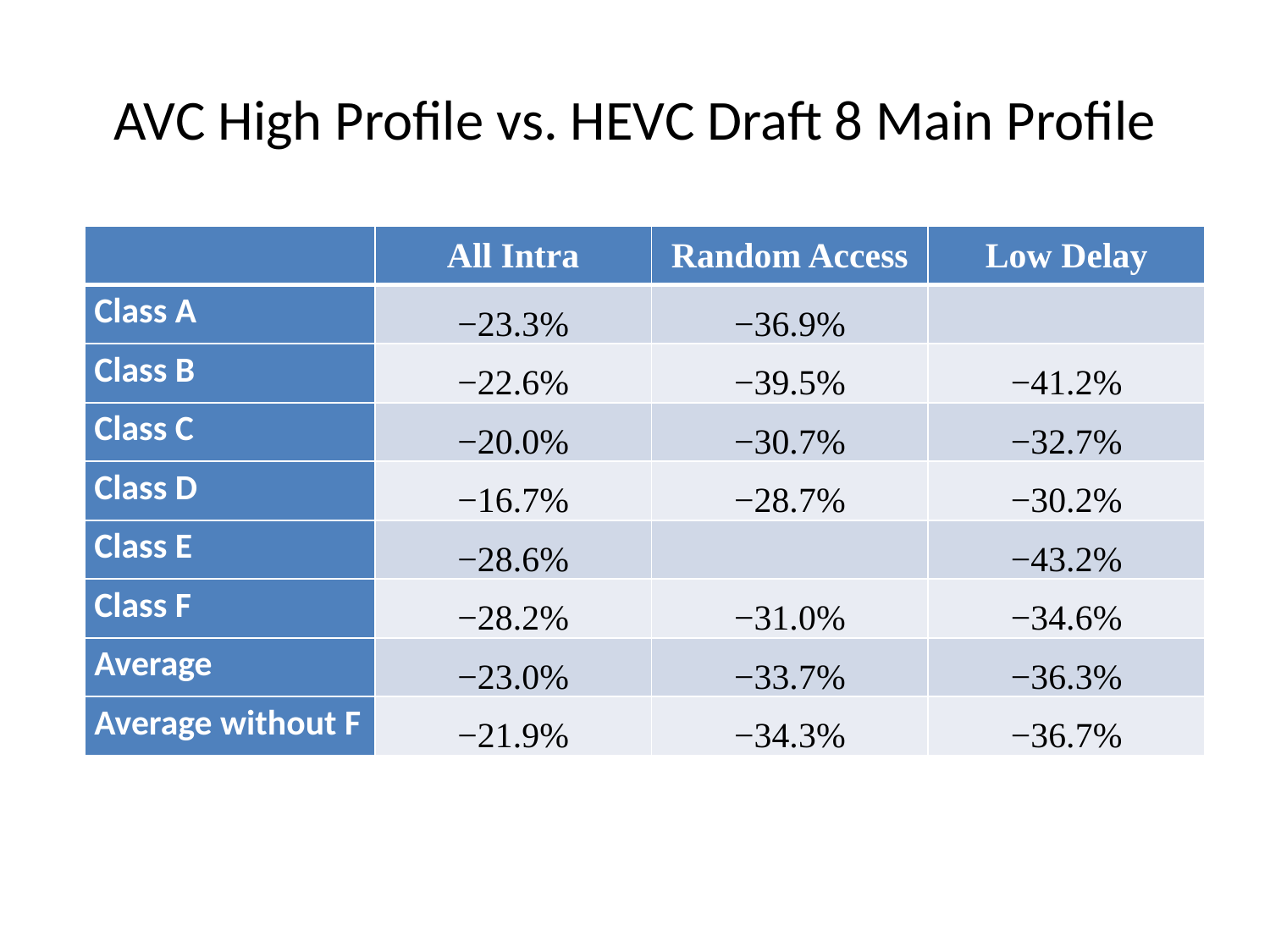

# AVC High Profile vs. HEVC Draft 8 Main Profile

|  | All Intra | Random Access | Low Delay |
| --- | --- | --- | --- |
| Class A | −23.3% | −36.9% |  |
| Class B | −22.6% | −39.5% | −41.2% |
| Class C | −20.0% | −30.7% | −32.7% |
| Class D | −16.7% | −28.7% | −30.2% |
| Class E | −28.6% |  | −43.2% |
| Class F | −28.2% | −31.0% | −34.6% |
| Average | −23.0% | −33.7% | −36.3% |
| Average without F | −21.9% | −34.3% | −36.7% |